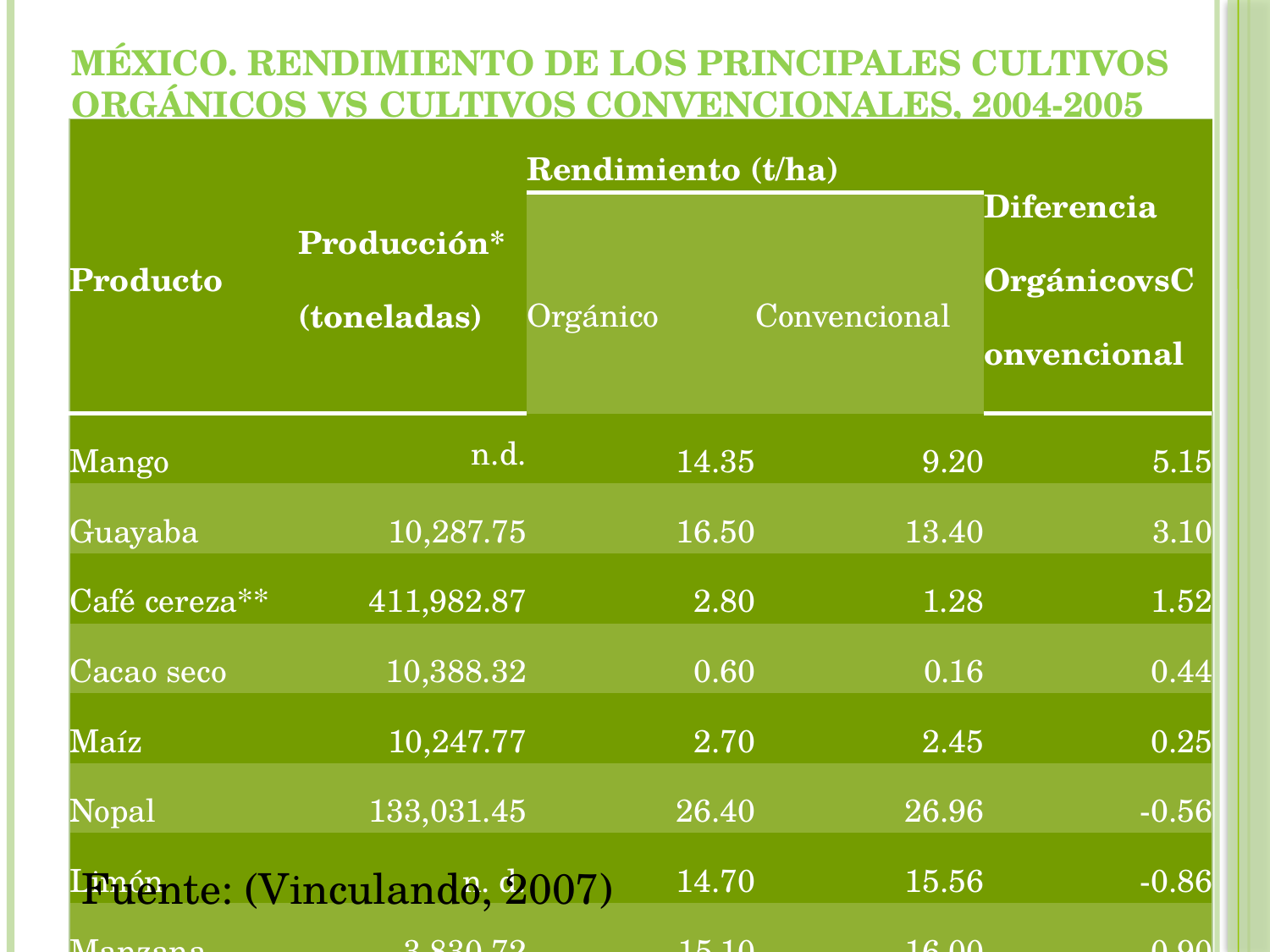

# México. Rendimiento de los principales cultivos orgánicos vs cultivos convencionales, 2004-2005
| Producto | Producción\* (toneladas) | Rendimiento (t/ha) |  | Diferencia OrgánicovsConvencional |
| --- | --- | --- | --- | --- |
|  |  | Orgánico | Convencional |  |
| Mango | n.d. | 14.35 | 9.20 | 5.15 |
| Guayaba | 10,287.75 | 16.50 | 13.40 | 3.10 |
| Café cereza\*\* | 411,982.87 | 2.80 | 1.28 | 1.52 |
| Cacao seco | 10,388.32 | 0.60 | 0.16 | 0.44 |
| Maíz | 10,247.77 | 2.70 | 2.45 | 0.25 |
| Nopal | 133,031.45 | 26.40 | 26.96 | -0.56 |
| Limón | n. d. | 14.70 | 15.56 | -0.86 |
| Manzana | 3,830.72 | 15.10 | 16.00 | -0.90 |
| Aguacate | 21,534.24 | 8.12 | 9.50 | -1.38 |
| Plátano | 2,369.17 | 15.50 | 24.50 | -9.00 |
Fuente: (Vinculando, 2007)